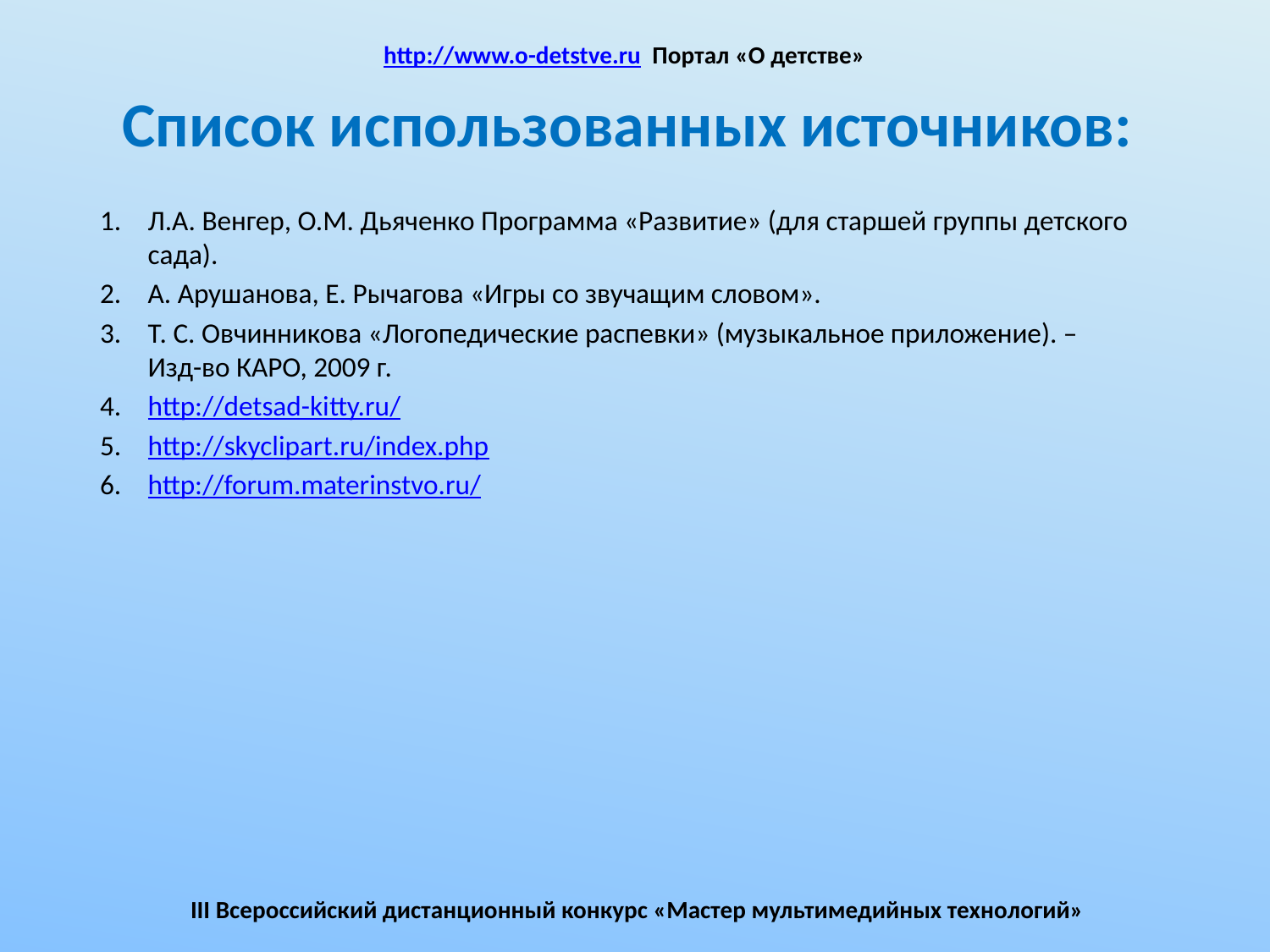

http://www.o-detstve.ru  Портал «О детстве»
# Список использованных источников:
Л.А. Венгер, О.М. Дьяченко Программа «Развитие» (для старшей группы детского сада).
А. Арушанова, Е. Рычагова «Игры со звучащим словом».
Т. С. Овчинникова «Логопедические распевки» (музыкальное приложение). –
Изд-во КАРО, 2009 г.
http://detsad-kitty.ru/
http://skyclipart.ru/index.php
http://forum.materinstvo.ru/

III Всероссийский дистанционный конкурс «Мастер мультимедийных технологий»